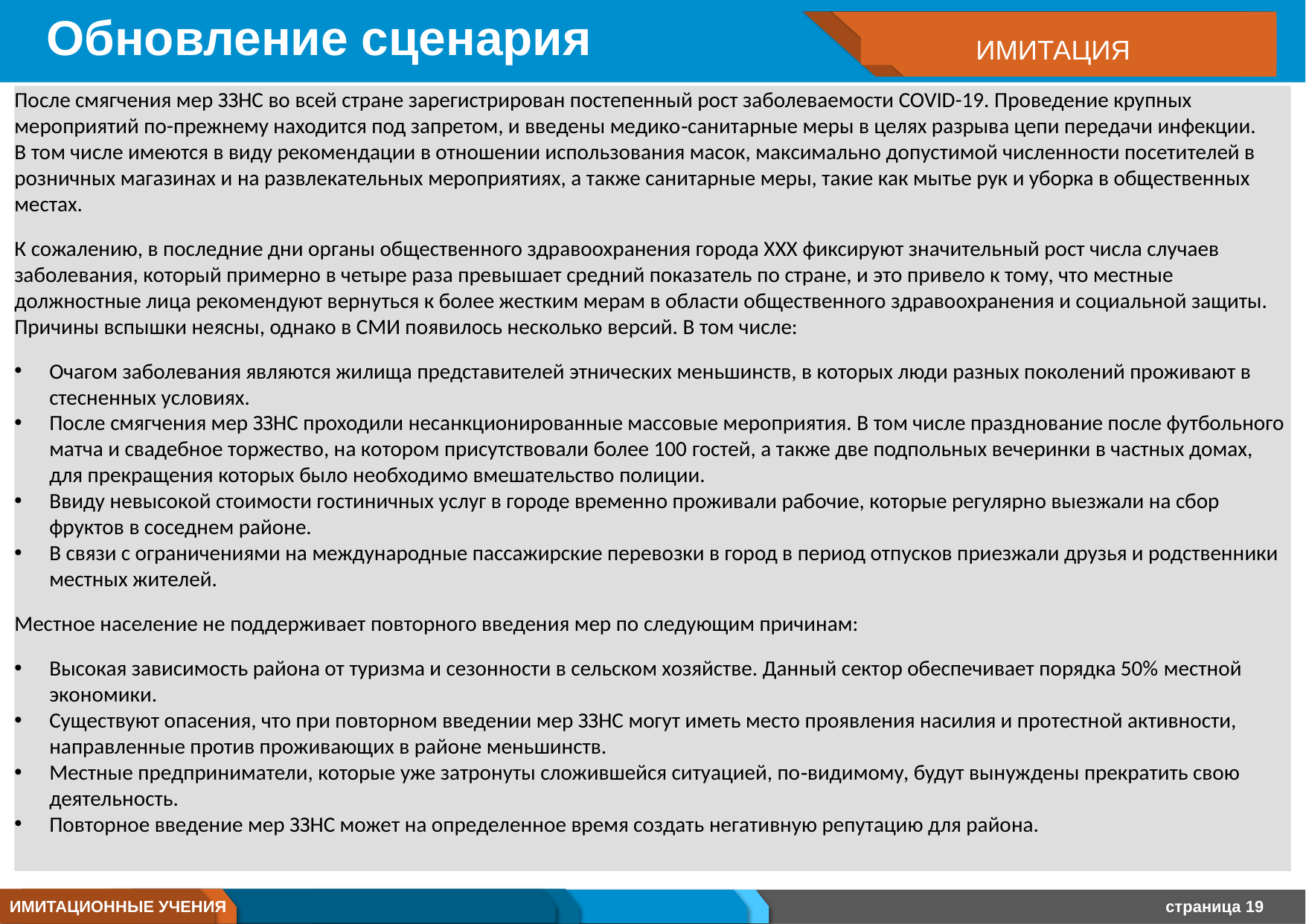

# Обновление сценария

ИМИТАЦИЯ
После смягчения мер ЗЗНС во всей стране зарегистрирован постепенный рост заболеваемости COVID-19. Проведение крупных мероприятий по-прежнему находится под запретом, и введены медико‑санитарные меры в целях разрыва цепи передачи инфекции.     В том числе имеются в виду рекомендации в отношении использования масок, максимально допустимой численности посетителей в розничных магазинах и на развлекательных мероприятиях, а также санитарные меры, такие как мытье рук и уборка в общественных местах.

К сожалению, в последние дни органы общественного здравоохранения города XXX фиксируют значительный рост числа случаев заболевания, который примерно в четыре раза превышает средний показатель по стране, и это привело к тому, что местные должностные лица рекомендуют вернуться к более жестким мерам в области общественного здравоохранения и социальной защиты. Причины вспышки неясны, однако в СМИ появилось несколько версий. В том числе:

Очагом заболевания являются жилища представителей этнических меньшинств, в которых люди разных поколений проживают в стесненных условиях.
После смягчения мер ЗЗНС проходили несанкционированные массовые мероприятия. В том числе празднование после футбольного матча и свадебное торжество, на котором присутствовали более 100 гостей, а также две подпольных вечеринки в частных домах, для прекращения которых было необходимо вмешательство полиции.
Ввиду невысокой стоимости гостиничных услуг в городе временно проживали рабочие, которые регулярно выезжали на сбор фруктов в соседнем районе.
В связи с ограничениями на международные пассажирские перевозки в город в период отпусков приезжали друзья и родственники местных жителей.

Местное население не поддерживает повторного введения мер по следующим причинам:

Высокая зависимость района от туризма и сезонности в сельском хозяйстве. Данный сектор обеспечивает порядка 50% местной экономики.
Существуют опасения, что при повторном введении мер ЗЗНС могут иметь место проявления насилия и протестной активности, направленные против проживающих в районе меньшинств.
Местные предприниматели, которые уже затронуты сложившейся ситуацией, по‑видимому, будут вынуждены прекратить свою деятельность.
Повторное введение мер ЗЗНС может на определенное время создать негативную репутацию для района.
ИМИТАЦИОННЫЕ УЧЕНИЯ
страница 19